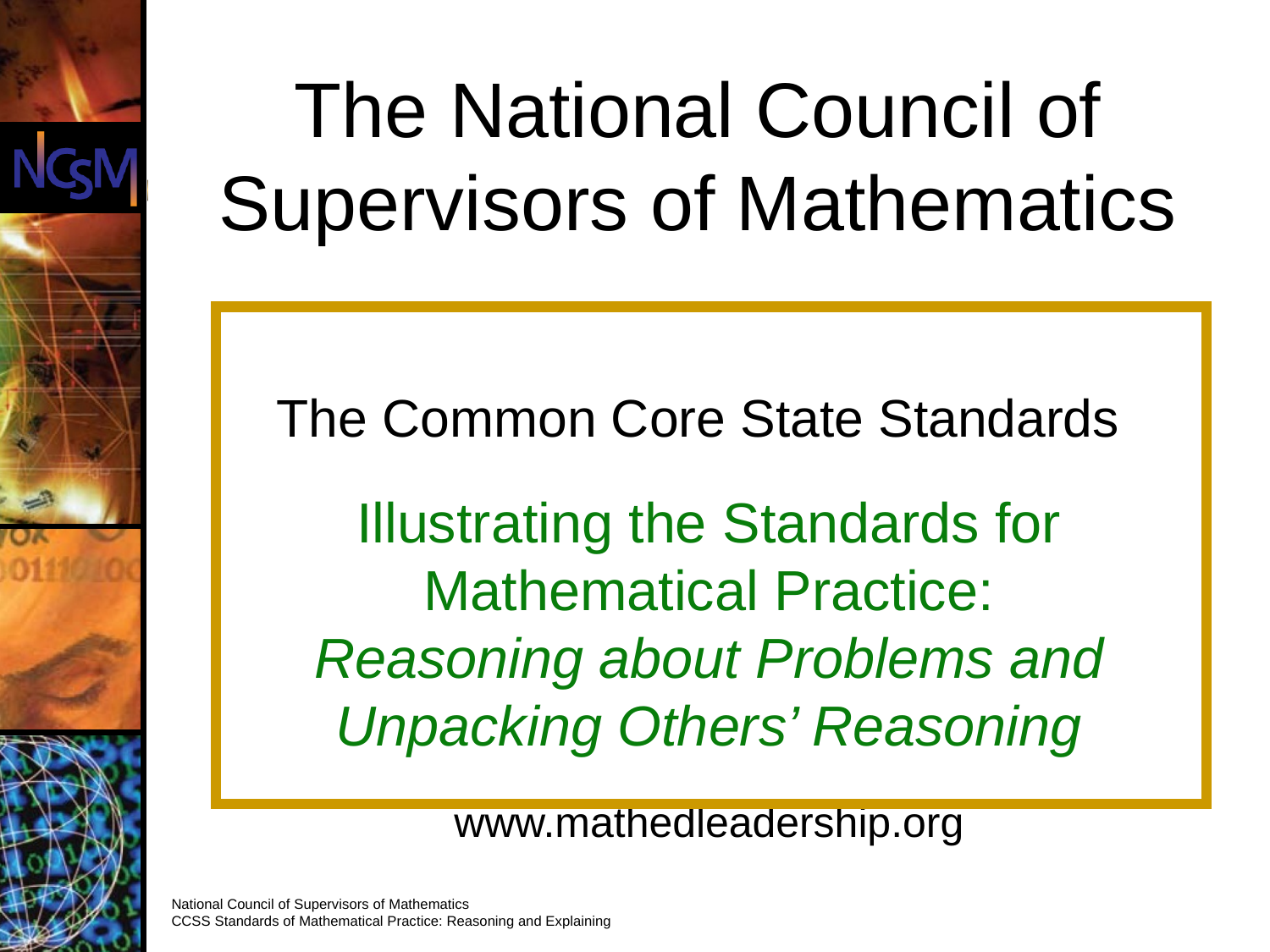

# The National Council of Supervisors of Mathematics

The Common Core State Standards

Illustrating the Standards for Mathematical Practice:
Reasoning about Problems and Unpacking Others’ Reasoning

www.mathedleadership.org

National Council of Supervisors of Mathematics
CCSS Standards of Mathematical Practice: Reasoning and Explaining